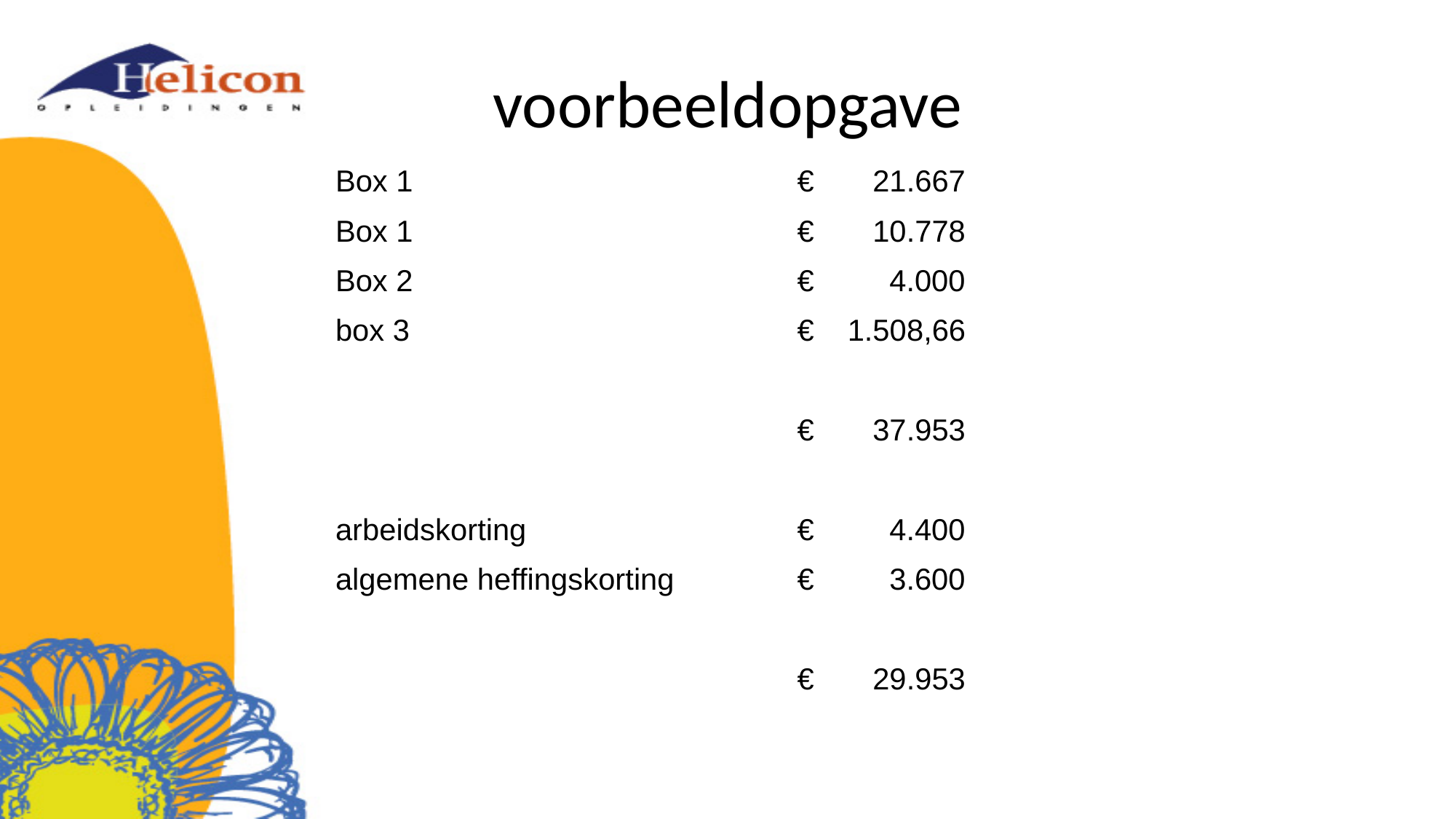

# voorbeeldopgave
| Box 1 | € 21.667 |
| --- | --- |
| Box 1 | € 10.778 |
| Box 2 | € 4.000 |
| box 3 | € 1.508,66 |
|  |  |
|  | € 37.953 |
|  |  |
| arbeidskorting | € 4.400 |
| algemene heffingskorting | € 3.600 |
|  |  |
|  | € 29.953 |